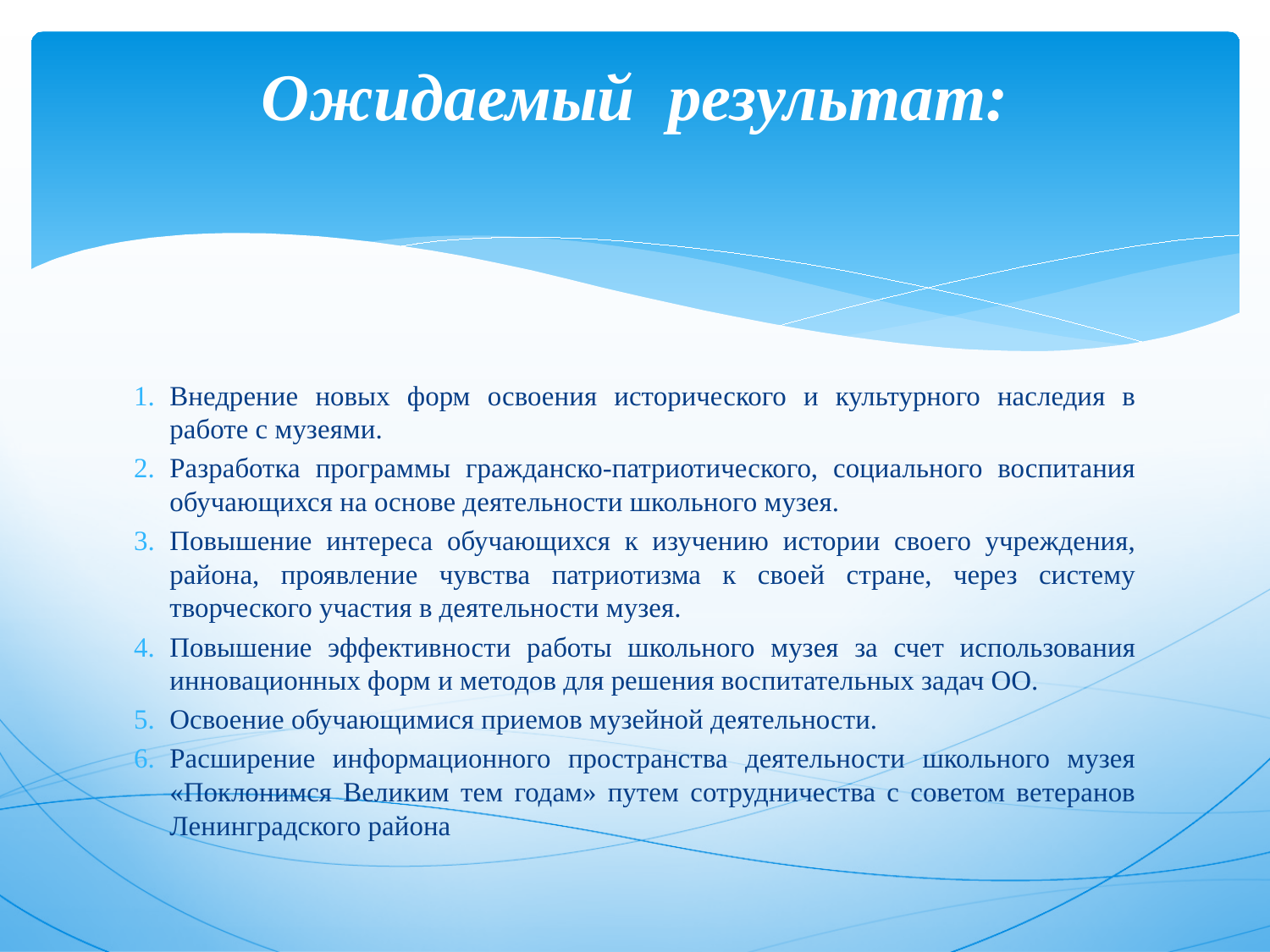

# Ожидаемый  результат:
Внедрение новых форм освоения исторического и культурного наследия в работе с музеями.
Разработка программы гражданско-патриотического, социального воспитания обучающихся на основе деятельности школьного музея.
Повышение интереса обучающихся к изучению истории своего учреждения, района, проявление чувства патриотизма к своей стране, через систему творческого участия в деятельности музея.
Повышение эффективности работы школьного музея за счет использования инновационных форм и методов для решения воспитательных задач ОО.
Освоение обучающимися приемов музейной деятельности.
Расширение информационного пространства деятельности школьного музея «Поклонимся Великим тем годам» путем сотрудничества с советом ветеранов Ленинградского района